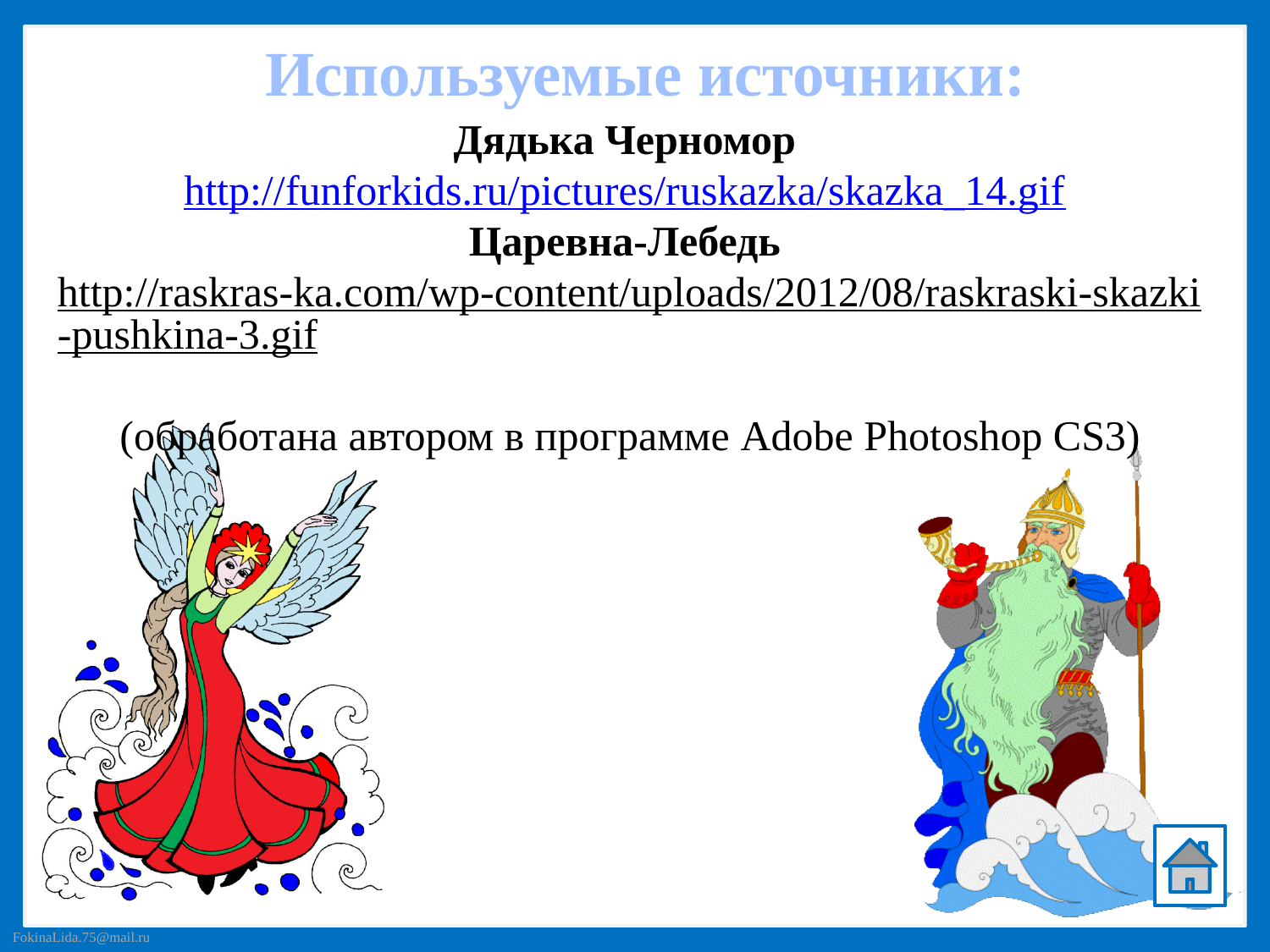

Используемые источники:
Дядька Черномор http://funforkids.ru/pictures/ruskazka/skazka_14.gif
Царевна-Лебедь
http://raskras-ka.com/wp-content/uploads/2012/08/raskraski-skazki-pushkina-3.gif
(обработана автором в программе Adobe Photoshop CS3)